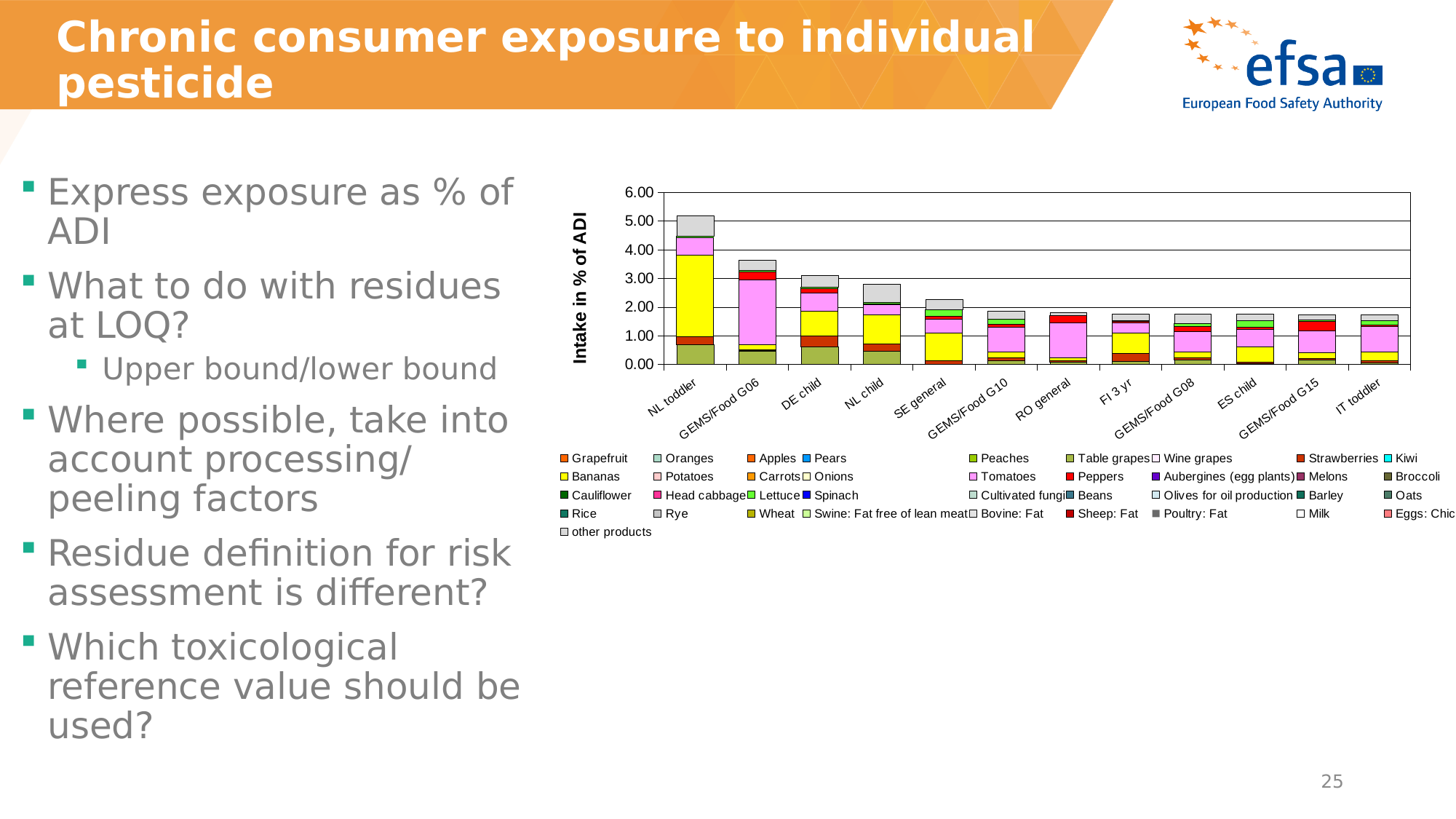

# Chronic consumer exposure to individual pesticide
Express exposure as % of ADI
What to do with residues at LOQ?
Upper bound/lower bound
Where possible, take into account processing/ peeling factors
Residue definition for risk assessment is different?
Which toxicological reference value should be used?

### Chart

| Category | Grapefruit  | Oranges | Apples | Pears | Peaches | Table grapes | Wine grapes | Strawberries  | Kiwi | Bananas | Potatoes | Carrots | Onions | Tomatoes | Peppers | Aubergines (egg plants) | Melons | Broccoli  | Cauliflower | Head cabbage | Lettuce | Spinach | Cultivated fungi | Beans | Olives for oil production | Barley  | Oats | Rice | Rye | Wheat | Swine: Fat free of lean meat | Bovine: Fat | Sheep: Fat | Poultry: Fat | Milk  | Eggs: Chicken  | other products |
|---|---|---|---|---|---|---|---|---|---|---|---|---|---|---|---|---|---|---|---|---|---|---|---|---|---|---|---|---|---|---|---|---|---|---|---|---|---|
| NL toddler | 0.0 | 0.0 | 0.0 | 0.0 | 0.0 | 0.696050031775506 | 0.0 | 0.25604180719552067 | 0.0 | 2.8479094054939336 | 0.0 | 0.0 | 0.0 | 0.6296163114307181 | 0.032159186782364575 | 0.0 | 0.0 | 0.0 | 0.0 | 0.0 | 0.006152980108733483 | 0.0 | 0.0 | 0.0 | 0.0 | 0.0 | 0.0 | 0.0 | 0.0 | 0.0 | 0.0 | 0.0 | 0.0 | 0.0 | 0.0 | 0.0 | 0.7205932711330725 |
| GEMS/Food G06 | 0.0 | 0.0 | 0.0 | 0.0 | 0.0 | 0.47295130819715964 | 0.0 | 0.031754204519836626 | 0.0 | 0.1675552731588313 | 0.0 | 0.0 | 0.0 | 2.2650367706193526 | 0.27689442667077596 | 0.0 | 0.0 | 0.0 | 0.0 | 0.0 | 0.05640231766339026 | 0.0 | 0.0 | 0.0 | 0.0 | 0.0 | 0.0 | 0.0 | 0.0 | 0.0 | 0.0 | 0.0 | 0.0 | 0.0 | 0.0 | 0.0 | 0.37688580941106586 |
| DE child | 0.0 | 0.0 | 0.0 | 0.0 | 0.0 | 0.6160132710157903 | 0.0 | 0.3765320694051774 | 0.0 | 0.8589858940421099 | 0.0 | 0.0 | 0.0 | 0.6264524103682522 | 0.16653864583724512 | 0.0 | 0.0 | 0.0 | 0.0 | 0.0 | 0.04474894624533443 | 0.0 | 0.0 | 0.0 | 0.0 | 0.0 | 0.0 | 0.0 | 0.0 | 0.0 | 0.0 | 0.0 | 0.0 | 0.0 | 0.0 | 0.0 | 0.4134729494764846 |
| NL child | 0.0 | 0.0 | 0.0 | 0.0 | 0.0 | 0.4644829992403732 | 0.0 | 0.24625197339098606 | 0.0 | 1.0228294997575493 | 0.0 | 0.0 | 0.0 | 0.3568880398461557 | 0.021822305316604534 | 0.0 | 0.0 | 0.0 | 0.0 | 0.0 | 0.04083341344886766 | 0.0 | 0.0 | 0.0 | 0.0 | 0.0 | 0.0 | 0.0 | 0.0 | 0.0 | 0.0 | 0.0 | 0.0 | 0.0 | 0.0 | 0.0 | 0.6376547602059515 |
| SE general | 0.0 | 0.0 | 0.0 | 0.0 | 0.0 | 0.0 | 0.0 | 0.12425558290370856 | 0.0 | 0.9579636925325588 | 0.0 | 0.0 | 0.0 | 0.48407686255728577 | 0.10815440792878564 | 0.0 | 0.0 | 0.0 | 0.0 | 0.0 | 0.22560927065356104 | 0.0 | 0.0 | 0.0 | 0.0 | 0.0 | 0.0 | 0.0 | 0.0 | 0.0 | 0.0 | 0.0 | 0.0 | 0.0 | 0.0 | 0.0 | 0.3627169307876348 |
| GEMS/Food G10 | 0.0 | 0.0 | 0.0 | 0.0 | 0.0 | 0.1339941275640186 | 0.0 | 0.0832135873385442 | 0.0 | 0.20679290041754494 | 0.0 | 0.0 | 0.0 | 0.8657487940594246 | 0.11360998425793675 | 0.0 | 0.0 | 0.0 | 0.0 | 0.0 | 0.1817925941216711 | 0.0 | 0.0 | 0.0 | 0.0 | 0.0 | 0.0 | 0.0 | 0.0 | 0.0 | 0.0 | 0.0 | 0.0 | 0.0 | 0.0 | 0.0 | 0.27349686010205954 |
| RO general | 0.0 | 0.0 | 0.0 | 0.0 | 0.0 | 0.08243486595101815 | 0.0 | 0.03765320694051775 | 0.0 | 0.11488494467641389 | 0.0 | 0.0 | 0.0 | 1.2233750774868224 | 0.2392796635592602 | 0.0 | 0.0 | 0.0 | 0.0 | 0.0 | 0.0 | 0.0 | 0.0 | 0.0 | 0.0 | 0.0 | 0.0 | 0.0 | 0.0 | 0.0 | 0.0 | 0.0 | 0.0 | 0.0 | 0.0 | 0.0 | 0.10704587626650164 |
| FI 3 yr | 0.0 | 0.0 | 0.0 | 0.0 | 0.0 | 0.10255256295173926 | 0.0 | 0.27446119642886035 | 0.0 | 0.7151547228567559 | 0.0 | 0.0 | 0.0 | 0.35581871519577113 | 0.057042244653502716 | 0.0 | 0.0 | 0.0 | 0.0 | 0.0 | 0.020135301689437838 | 0.0 | 0.0 | 0.0 | 0.0 | 0.0 | 0.0 | 0.0 | 0.0 | 0.0 | 0.0 | 0.0 | 0.0 | 0.0 | 0.0 | 0.0 | 0.2445947117911098 |
| GEMS/Food G08 | 0.0 | 0.0 | 0.0 | 0.0 | 0.0 | 0.14958181130748385 | 0.0 | 0.07103905042777682 | 0.0 | 0.20652778131444557 | 0.0 | 0.0 | 0.0 | 0.7204202719234901 | 0.16261445935487326 | 0.0 | 0.0 | 0.0 | 0.0 | 0.0 | 0.10963491830106933 | 0.0 | 0.0 | 0.0 | 0.0 | 0.0 | 0.0 | 0.0 | 0.0 | 0.0 | 0.0 | 0.0 | 0.0 | 0.0 | 0.0 | 0.0 | 0.34375149005379635 |
| ES child | 0.0 | 0.0 | 0.0 | 0.0 | 0.0 | 0.015962387679606237 | 0.0 | 0.053091021786130004 | 0.0 | 0.5359647788257805 | 0.0 | 0.0 | 0.0 | 0.6213901686683067 | 0.06598376002310159 | 0.0 | 0.0 | 0.0 | 0.0 | 0.0 | 0.2334776270350323 | 0.0 | 0.0 | 0.0 | 0.0 | 0.0 | 0.0 | 0.0 | 0.0 | 0.0 | 0.0 | 0.0 | 0.0 | 0.0 | 0.0 | 0.0 | 0.22062237278488261 |
| GEMS/Food G15 | 0.0 | 0.0 | 0.0 | 0.0 | 0.0 | 0.1508558046903632 | 0.0 | 0.04204608108357814 | 0.0 | 0.21722091847278865 | 0.0 | 0.0 | 0.0 | 0.7542740132918753 | 0.3217832915544932 | 0.0 | 0.0 | 0.0 | 0.0 | 0.0 | 0.06255529777212374 | 0.0 | 0.0 | 0.0 | 0.0 | 0.0 | 0.0 | 0.0 | 0.0 | 0.0 | 0.0 | 0.0 | 0.0 | 0.0 | 0.0 | 0.0 | 0.19369014813136287 |
| IT toddler | 0.0 | 0.0 | 0.0 | 0.0 | 0.0 | 0.04743908521006353 | 0.0 | 0.0897668379836424 | 0.0 | 0.2841699591019942 | 0.0 | 0.0 | 0.0 | 0.9017992453940354 | 0.03505524703333935 | 0.0 | 0.0 | 0.0 | 0.0 | 0.0 | 0.16265989232412476 | 0.0 | 0.0 | 0.0 | 0.0 | 0.0 | 0.0 | 0.0 | 0.0 | 0.0 | 0.0 | 0.0 | 0.0 | 0.0 | 0.0 | 0.0 | 0.20268974665680028 |
25